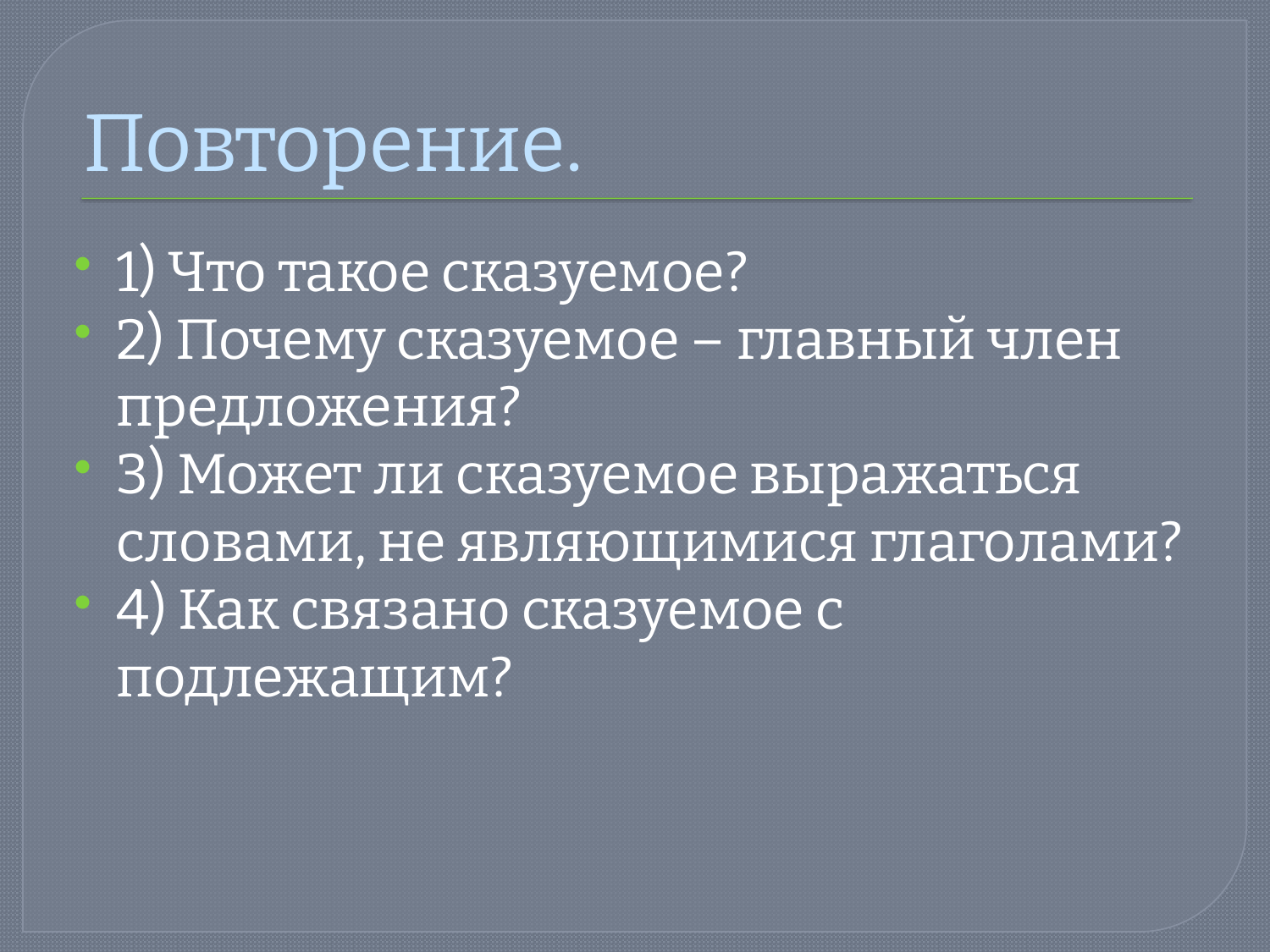

# Повторение.
1) Что такое сказуемое?
2) Почему сказуемое – главный член предложения?
3) Может ли сказуемое выражаться словами, не являющимися глаголами?
4) Как связано сказуемое с подлежащим?